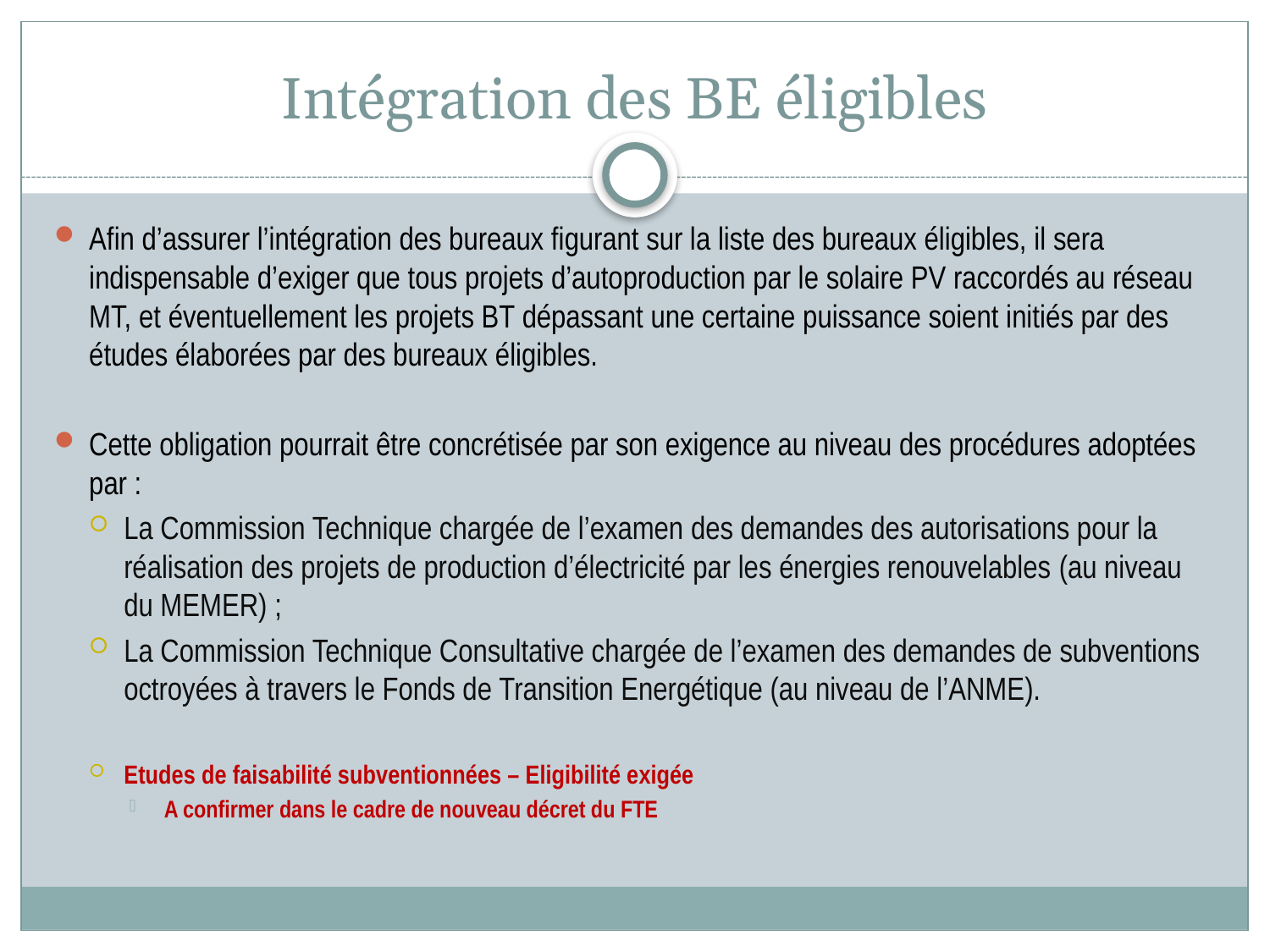

# Intégration des BE éligibles
Afin d’assurer l’intégration des bureaux figurant sur la liste des bureaux éligibles, il sera indispensable d’exiger que tous projets d’autoproduction par le solaire PV raccordés au réseau MT, et éventuellement les projets BT dépassant une certaine puissance soient initiés par des études élaborées par des bureaux éligibles.

Cette obligation pourrait être concrétisée par son exigence au niveau des procédures adoptées par :
La Commission Technique chargée de l’examen des demandes des autorisations pour la réalisation des projets de production d’électricité par les énergies renouvelables (au niveau du MEMER) ;
La Commission Technique Consultative chargée de l’examen des demandes de subventions octroyées à travers le Fonds de Transition Energétique (au niveau de l’ANME).

Etudes de faisabilité subventionnées – Eligibilité exigée
 A confirmer dans le cadre de nouveau décret du FTE